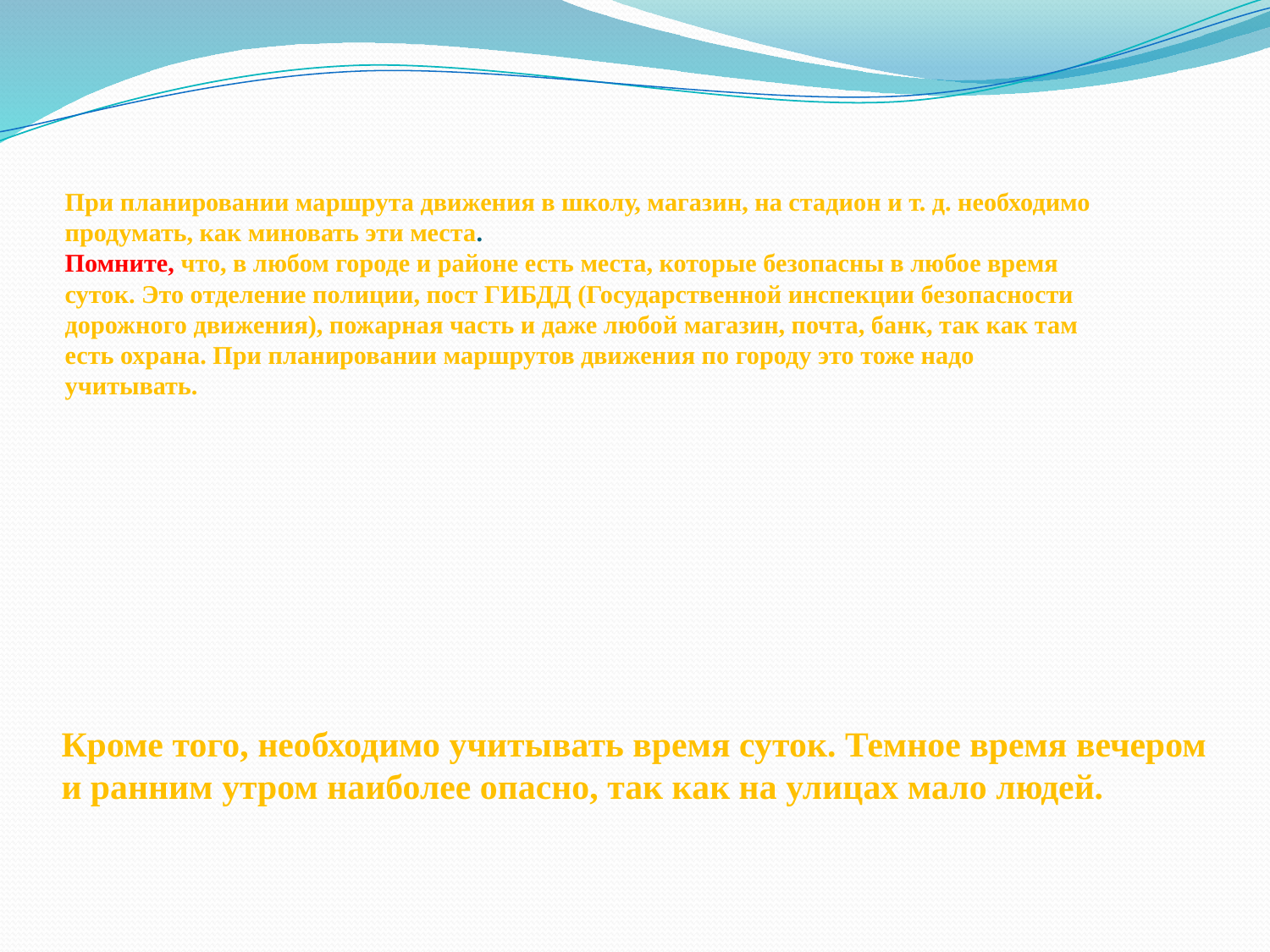

# При планировании маршрута движения в школу, магазин, на стадион и т. д. необходимо продумать, как миновать эти места. Помните, что, в любом городе и районе есть места, которые безопасны в любое время суток. Это отделение полиции, пост ГИБДД (Государственной инспекции безопасности дорожного движения), пожарная часть и даже любой магазин, почта, банк, так как там есть охрана. При планировании маршрутов движения по городу это тоже надо учитывать.
Кроме того, необходимо учитывать время суток. Темное время вечером и ранним утром наиболее опасно, так как на улицах мало людей.